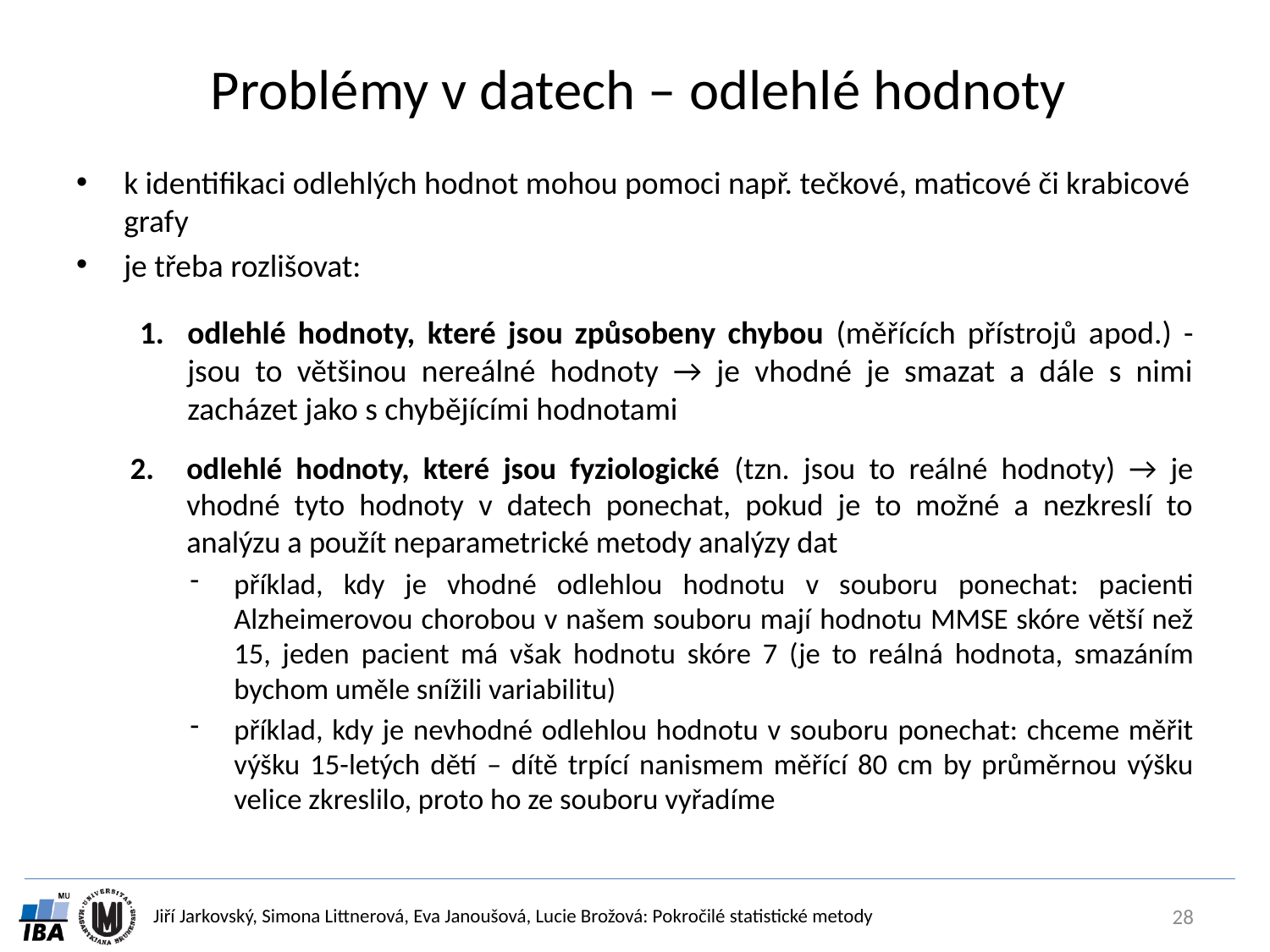

# Problémy v datech – odlehlé hodnoty
k identifikaci odlehlých hodnot mohou pomoci např. tečkové, maticové či krabicové grafy
je třeba rozlišovat:
odlehlé hodnoty, které jsou způsobeny chybou (měřících přístrojů apod.) - jsou to většinou nereálné hodnoty → je vhodné je smazat a dále s nimi zacházet jako s chybějícími hodnotami
odlehlé hodnoty, které jsou fyziologické (tzn. jsou to reálné hodnoty) → je vhodné tyto hodnoty v datech ponechat, pokud je to možné a nezkreslí to analýzu a použít neparametrické metody analýzy dat
příklad, kdy je vhodné odlehlou hodnotu v souboru ponechat: pacienti Alzheimerovou chorobou v našem souboru mají hodnotu MMSE skóre větší než 15, jeden pacient má však hodnotu skóre 7 (je to reálná hodnota, smazáním bychom uměle snížili variabilitu)
příklad, kdy je nevhodné odlehlou hodnotu v souboru ponechat: chceme měřit výšku 15-letých dětí – dítě trpící nanismem měřící 80 cm by průměrnou výšku velice zkreslilo, proto ho ze souboru vyřadíme
28